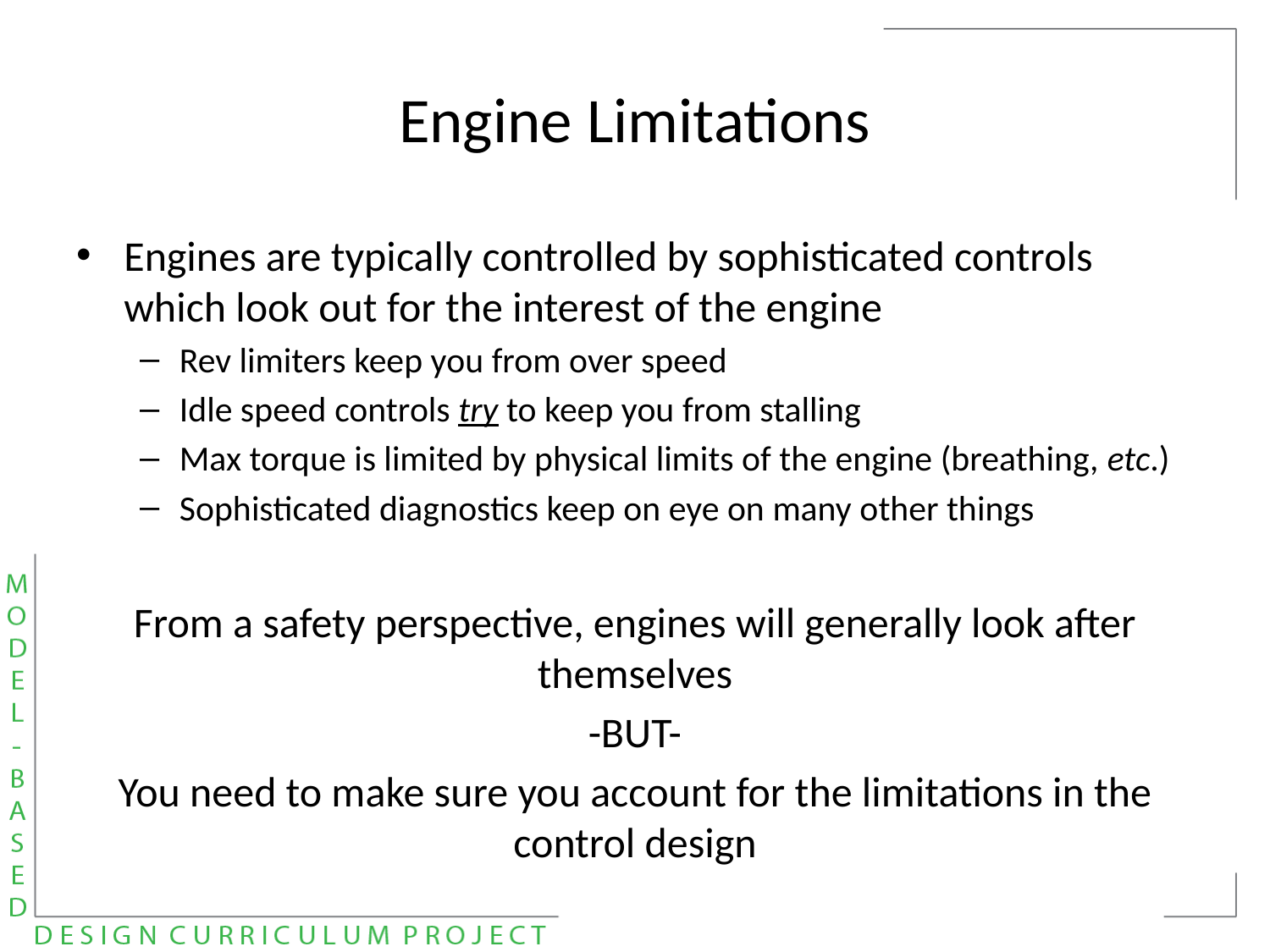

# Engine Limitations
Engines are typically controlled by sophisticated controls which look out for the interest of the engine
Rev limiters keep you from over speed
Idle speed controls try to keep you from stalling
Max torque is limited by physical limits of the engine (breathing, etc.)
Sophisticated diagnostics keep on eye on many other things

From a safety perspective, engines will generally look after themselves
-BUT-
You need to make sure you account for the limitations in the control design